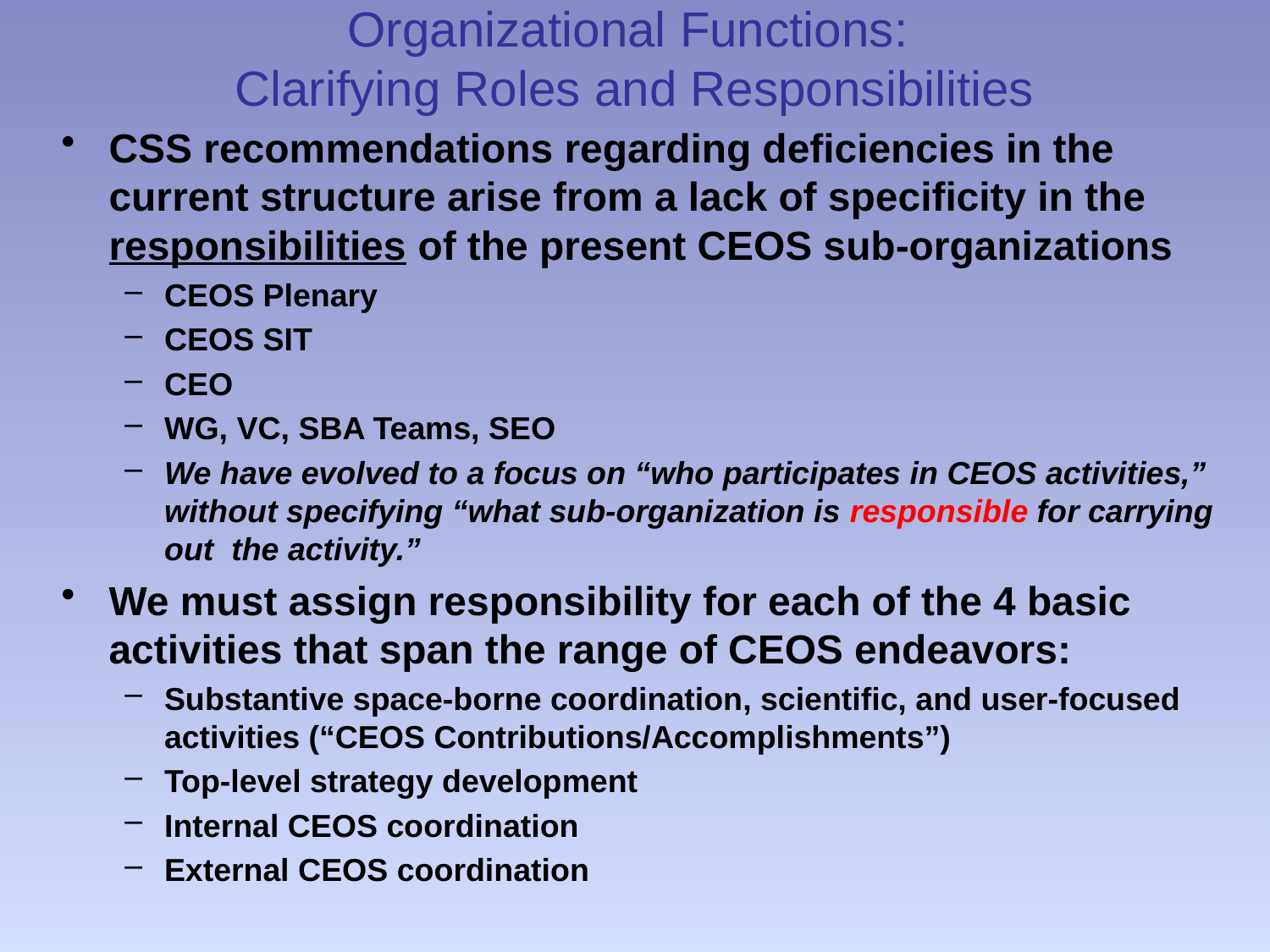

# Organizational Functions: Clarifying Roles and Responsibilities
CSS recommendations regarding deficiencies in the current structure arise from a lack of specificity in the responsibilities of the present CEOS sub-organizations
CEOS Plenary
CEOS SIT
CEO
WG, VC, SBA Teams, SEO
We have evolved to a focus on “who participates in CEOS activities,” without specifying “what sub-organization is responsible for carrying out  the activity.”
We must assign responsibility for each of the 4 basic activities that span the range of CEOS endeavors:
Substantive space-borne coordination, scientific, and user-focused activities (“CEOS Contributions/Accomplishments”)
Top-level strategy development
Internal CEOS coordination
External CEOS coordination